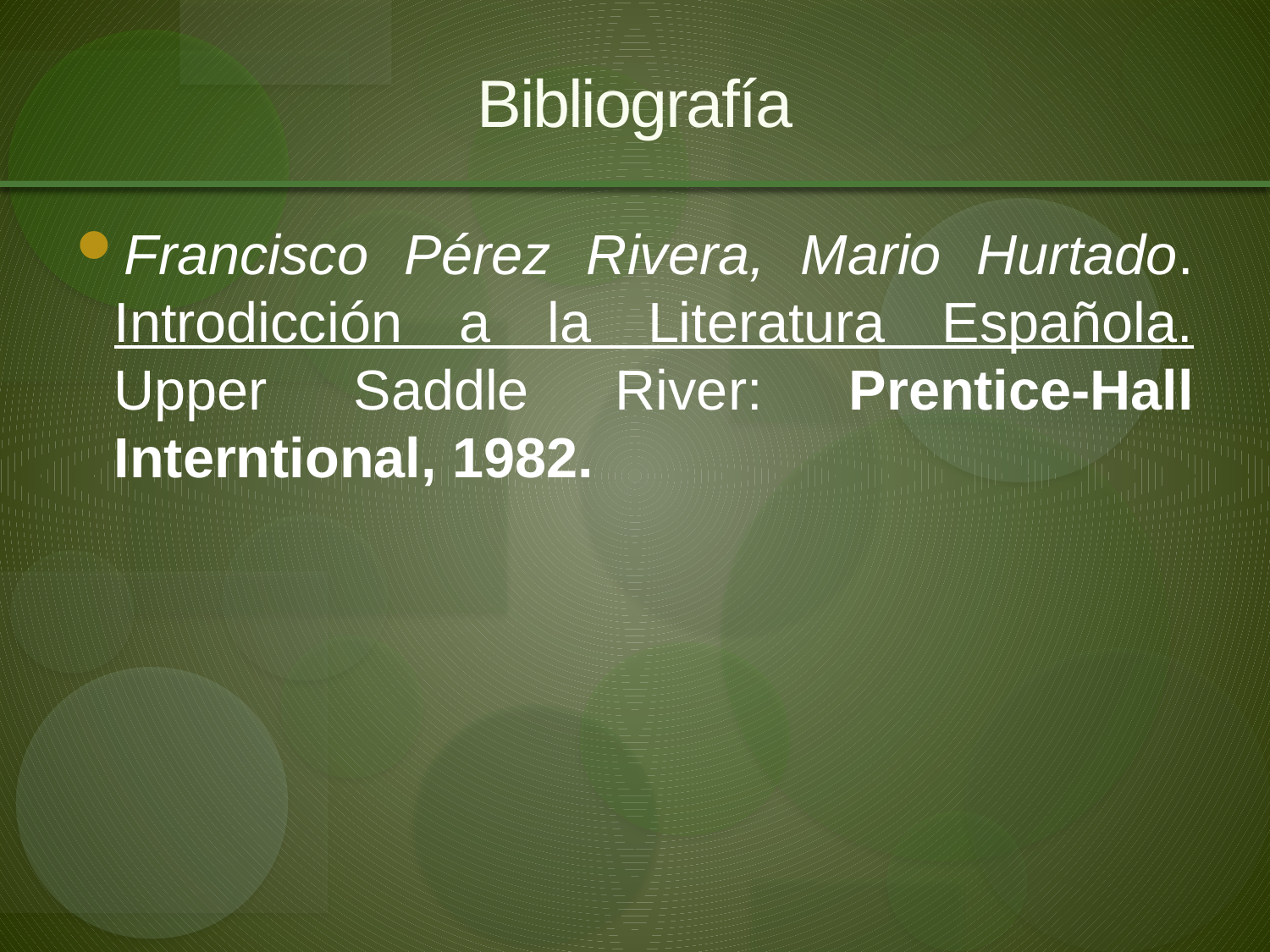

# Bibliografía
Francisco Pérez Rivera, Mario Hurtado. Introdicción a la Literatura Española. Upper Saddle River: Prentice-Hall Interntional, 1982.